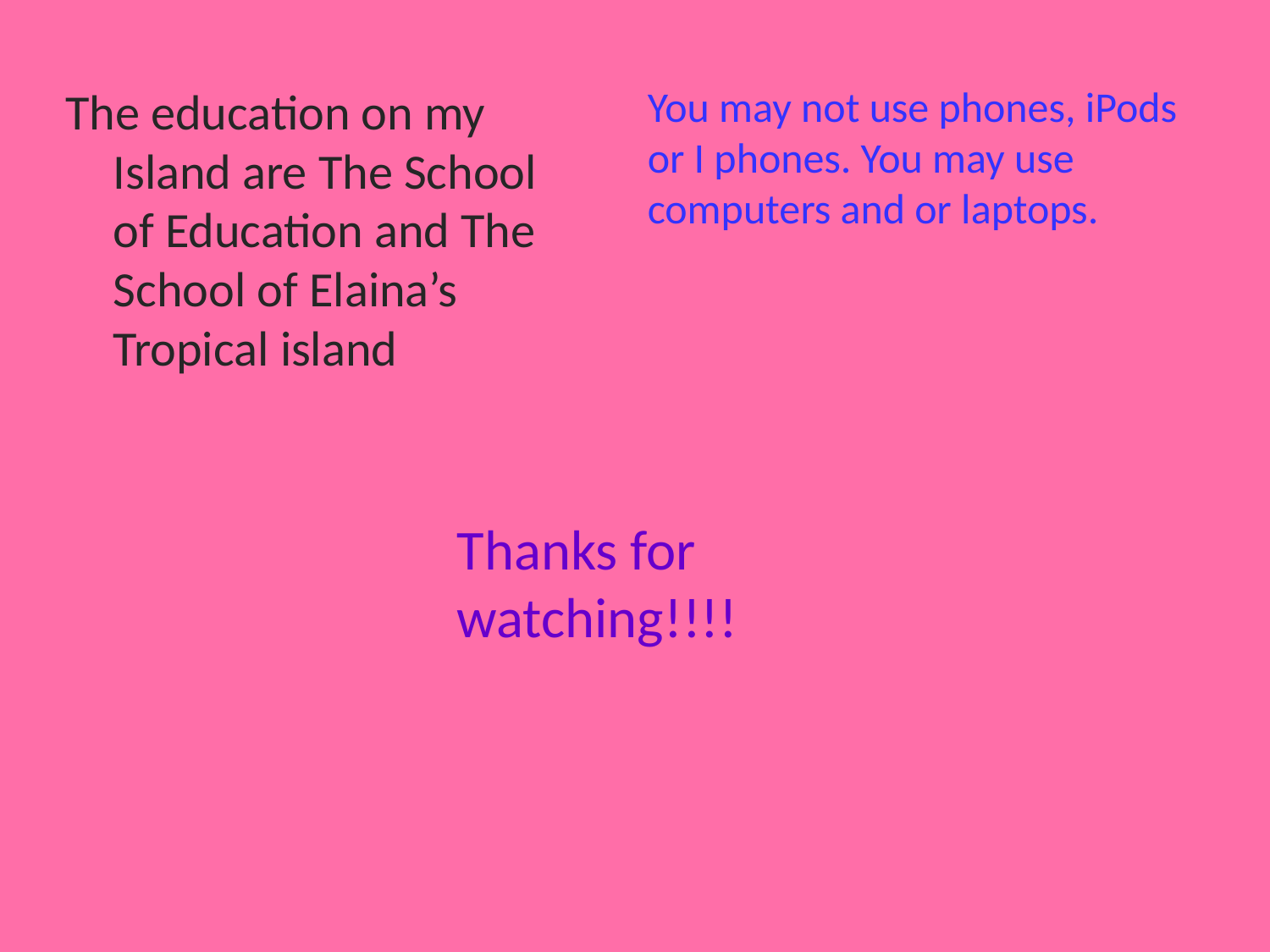

The education on my Island are The School of Education and The School of Elaina’s Tropical island
You may not use phones, iPods or I phones. You may use computers and or laptops.
Thanks for watching!!!!